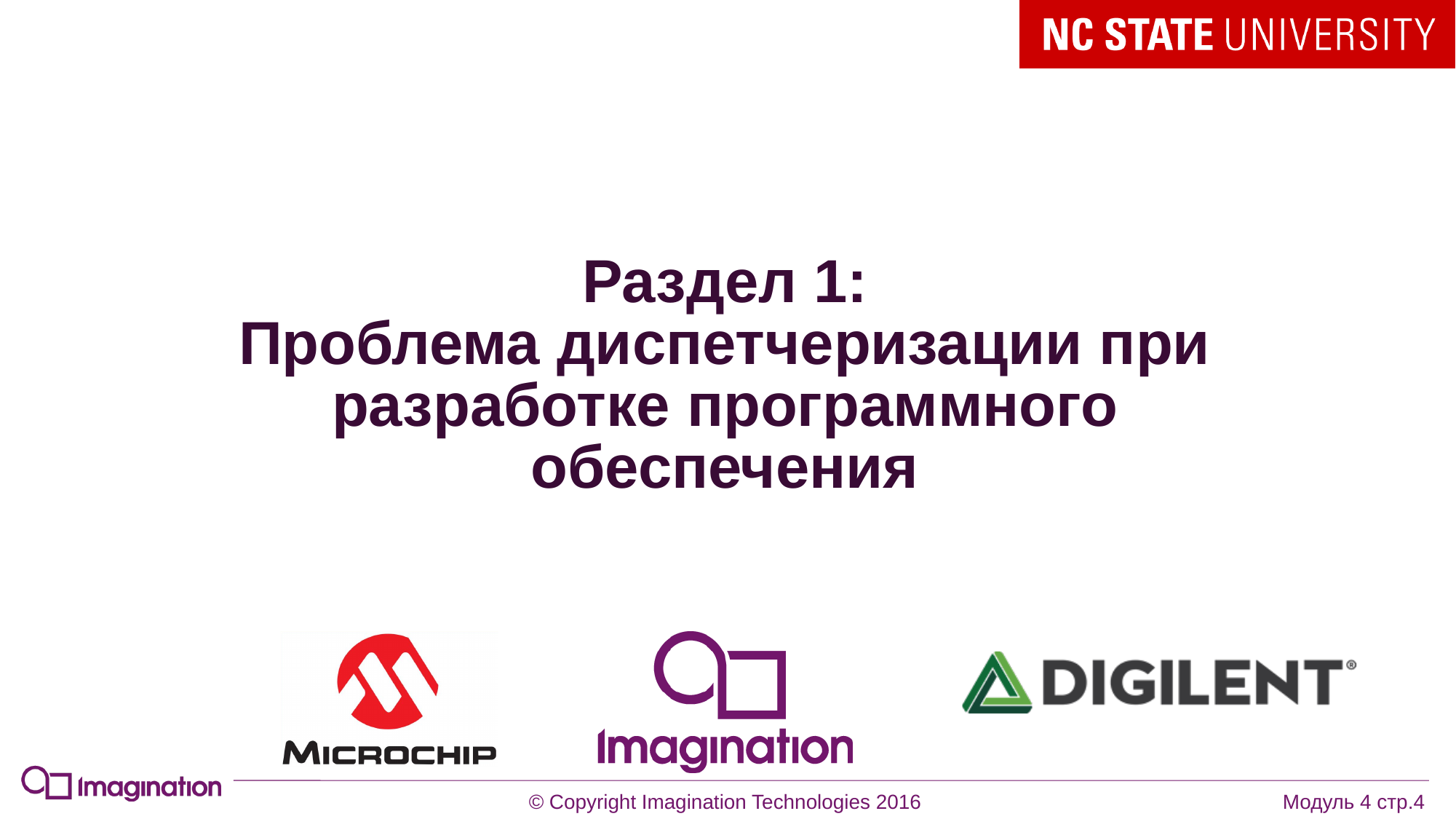

# Раздел 1: Проблема диспетчеризации при разработке программного обеспечения